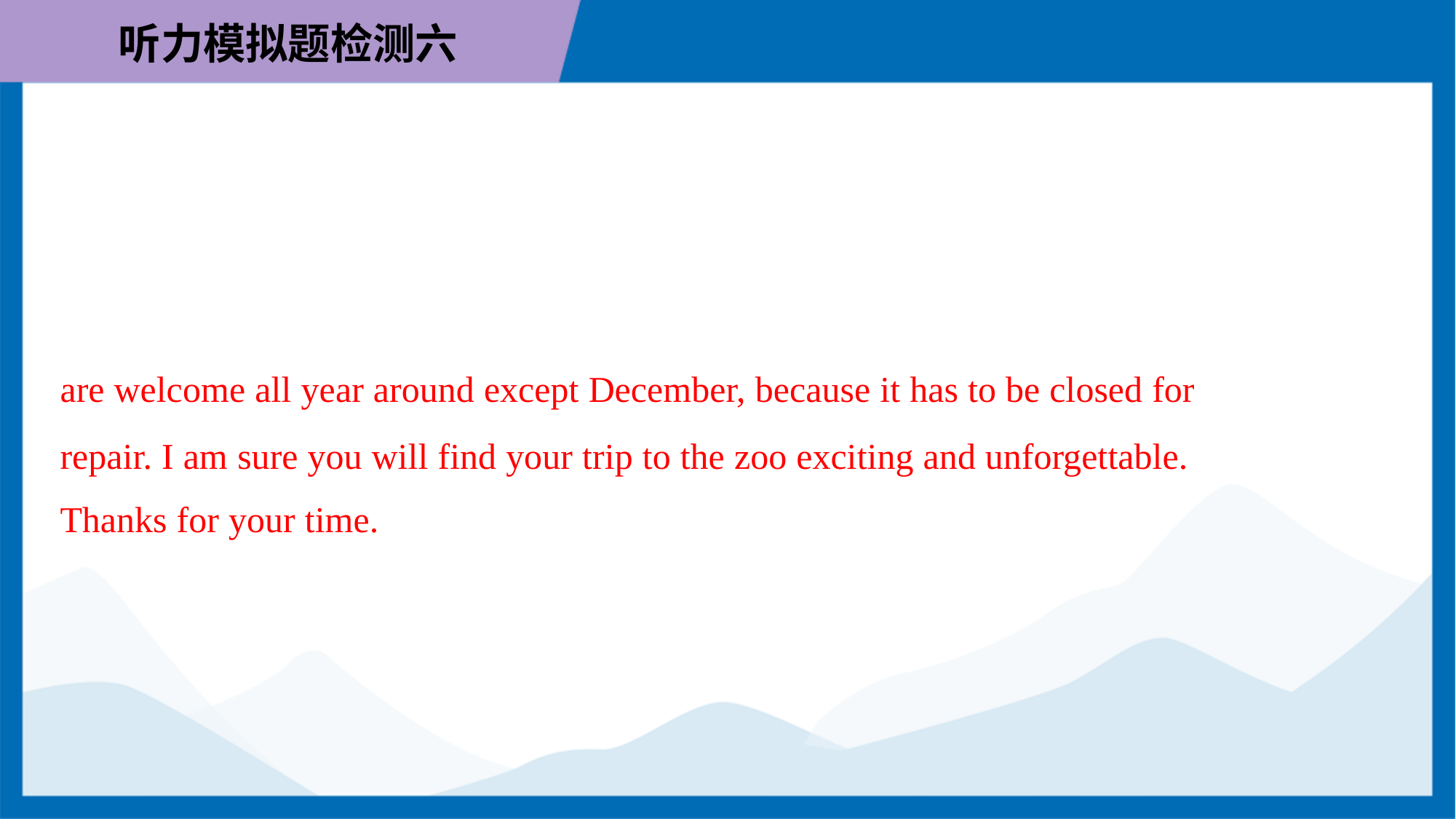

are welcome all year around except December, because it has to be closed for
repair. I am sure you will find your trip to the zoo exciting and unforgettable.
Thanks for your time.